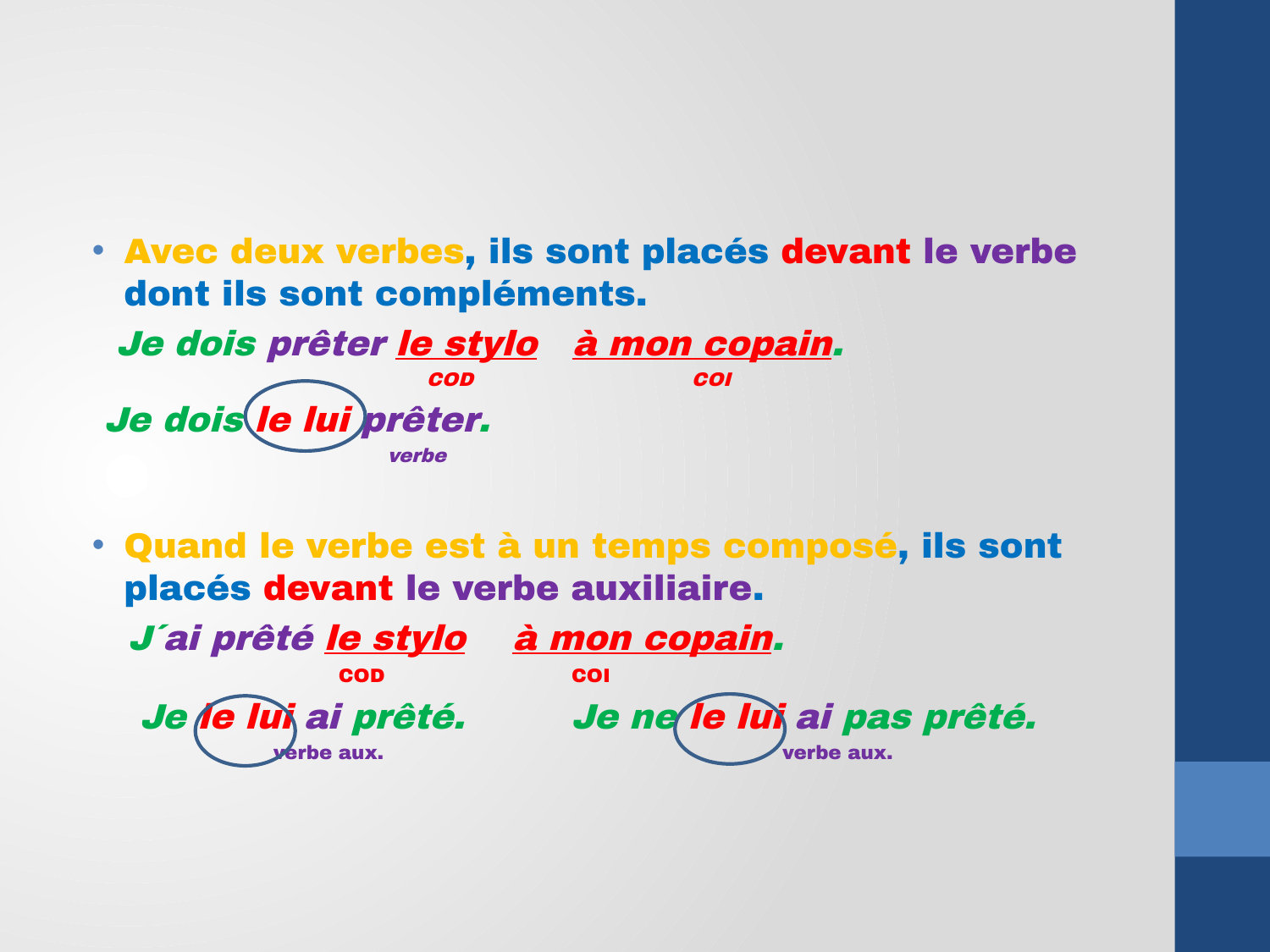

#
Avec deux verbes, ils sont placés devant le verbe dont ils sont compléments.
  Je dois prêter le stylo   à mon copain.
                                                   COD	              COI
 Je dois le lui prêter.
                                             verbe

Quand le verbe est à un temps composé, ils sont placés devant le verbe auxiliaire.
   J´ai prêté le stylo    à mon copain.
   COD		COI
    Je le lui ai prêté.         Je ne le lui ai pas prêté.
  verbe aux.                                                             verbe aux.